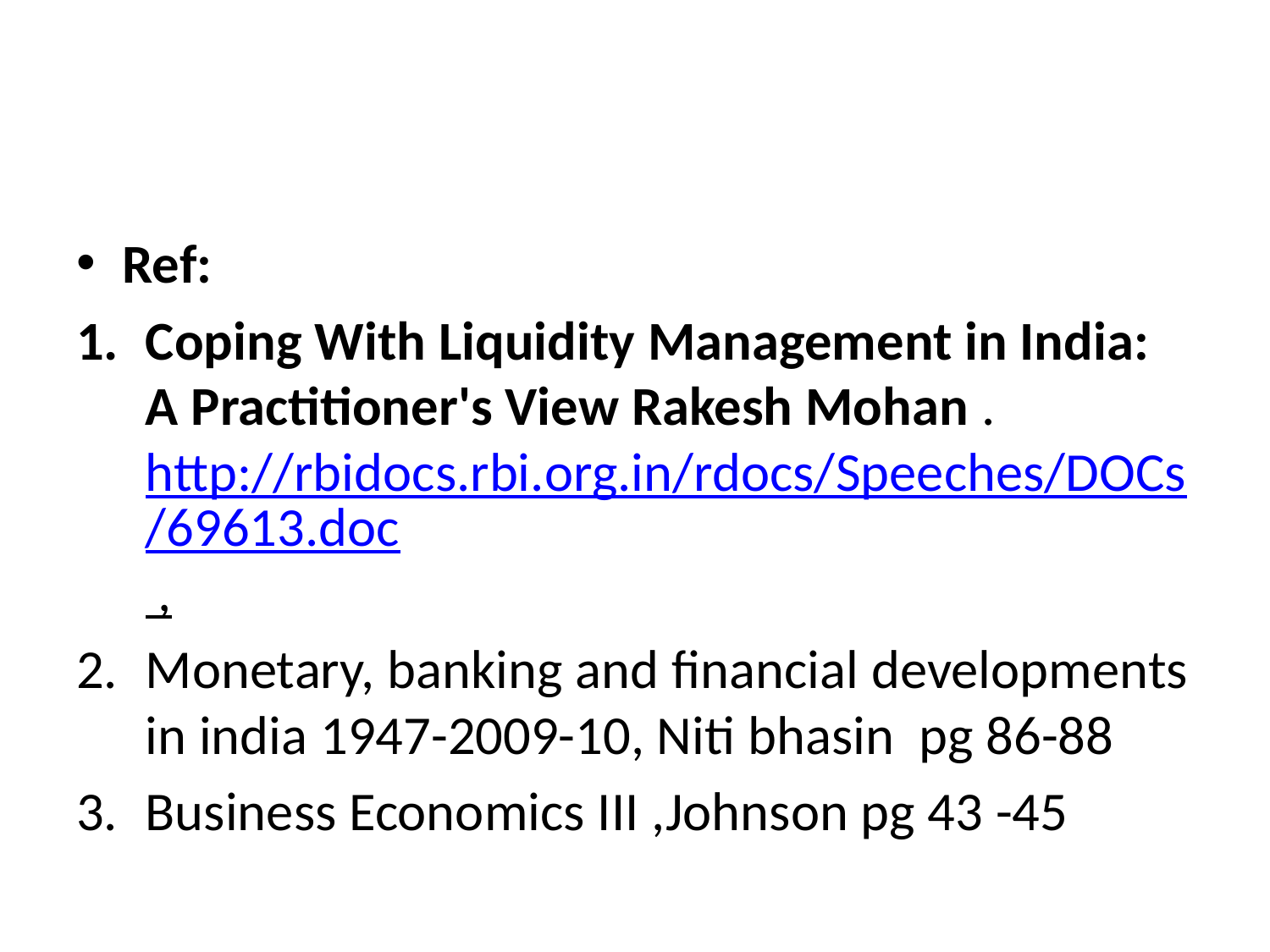

#
Ref:
Coping With Liquidity Management in India: A Practitioner's View Rakesh Mohan .http://rbidocs.rbi.org.in/rdocs/Speeches/DOCs/69613.doc ,
Monetary, banking and financial developments in india 1947-2009-10, Niti bhasin  pg 86-88
Business Economics III ,Johnson pg 43 -45